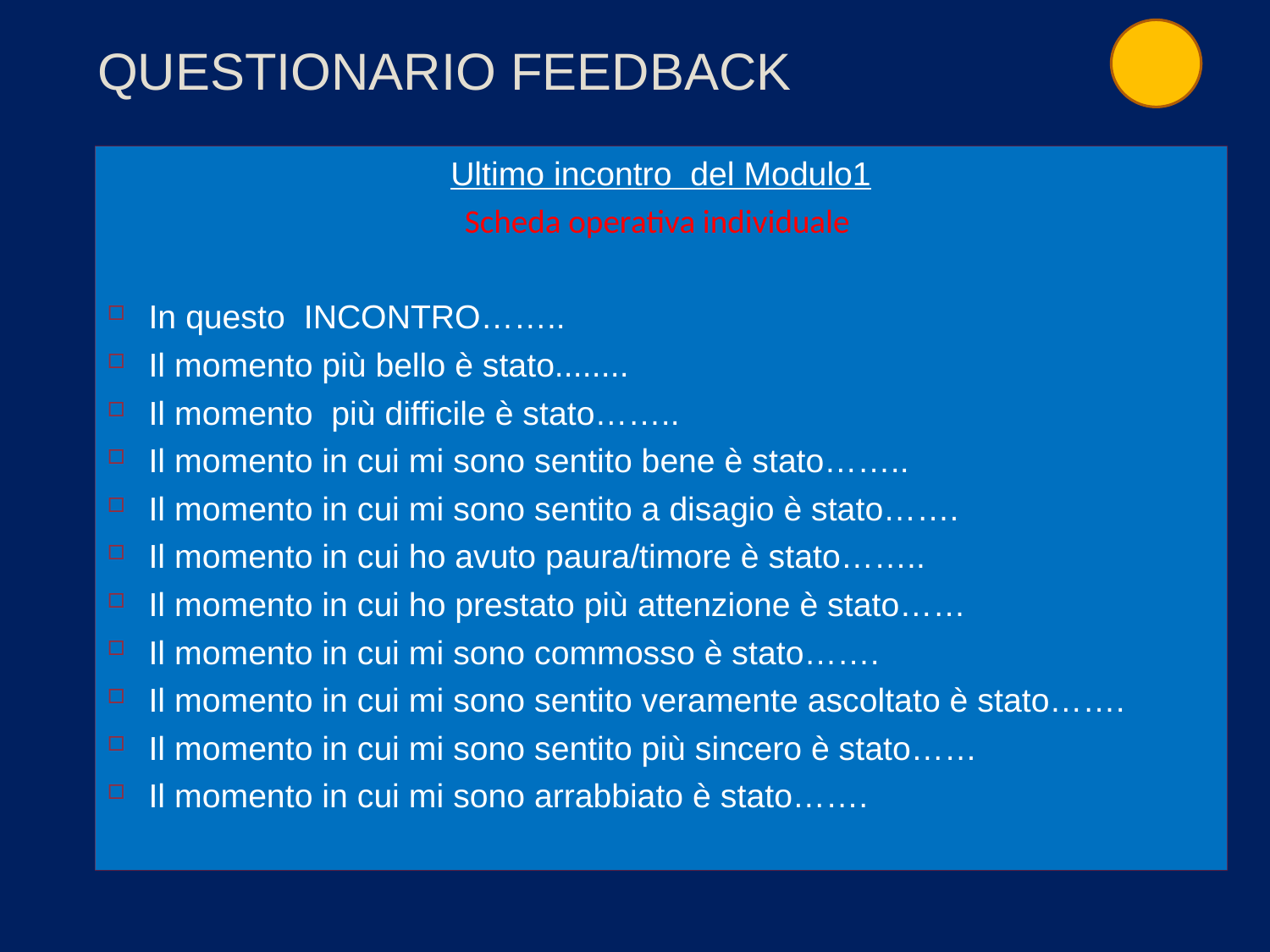

# QUESTIONARIO FEEDBACK
Ultimo incontro  del Modulo1
Scheda operativa individuale

In questo  INCONTRO……..
Il momento più bello è stato........
Il momento  più difficile è stato……..
Il momento in cui mi sono sentito bene è stato……..
Il momento in cui mi sono sentito a disagio è stato…….
Il momento in cui ho avuto paura/timore è stato……..
Il momento in cui ho prestato più attenzione è stato……
Il momento in cui mi sono commosso è stato…….
Il momento in cui mi sono sentito veramente ascoltato è stato…….
Il momento in cui mi sono sentito più sincero è stato……
Il momento in cui mi sono arrabbiato è stato…….

8
Tiziana Bruni